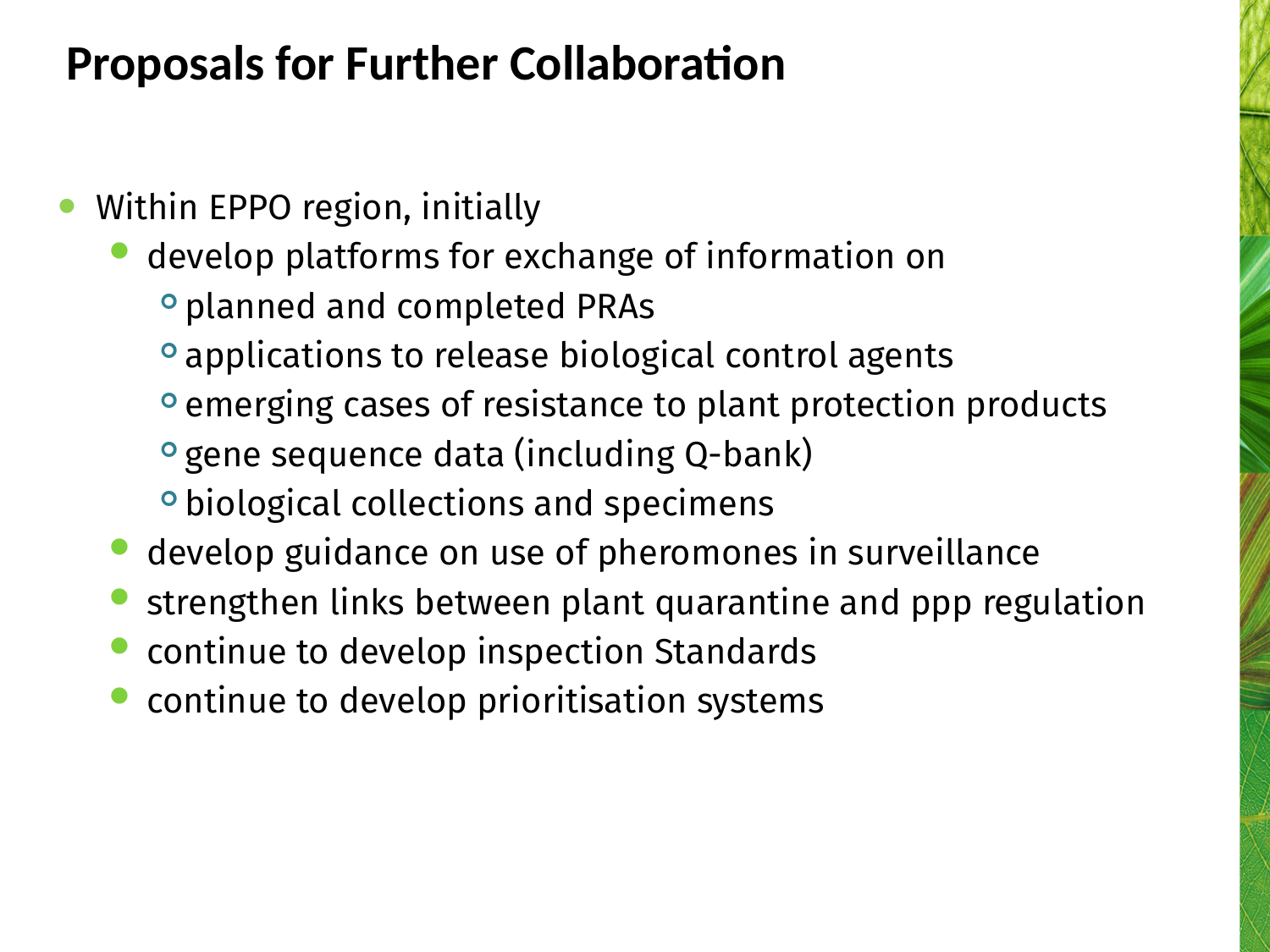

# Proposals for Further Collaboration
Within EPPO region, initially
develop platforms for exchange of information on
planned and completed PRAs
applications to release biological control agents
emerging cases of resistance to plant protection products
gene sequence data (including Q-bank)
biological collections and specimens
develop guidance on use of pheromones in surveillance
strengthen links between plant quarantine and ppp regulation
continue to develop inspection Standards
continue to develop prioritisation systems